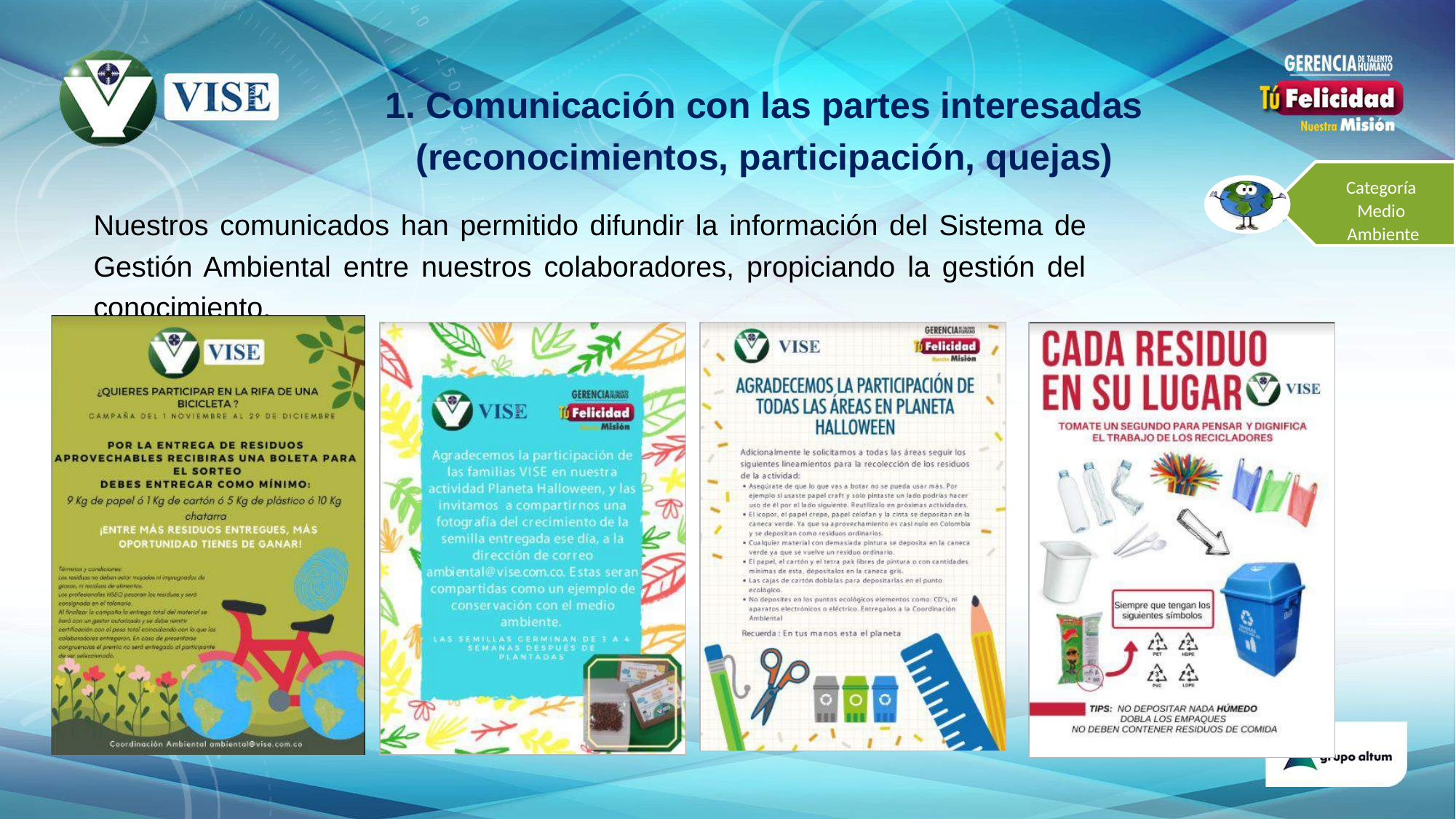

# 1. Comunicación con las partes interesadas  (reconocimientos, participación, quejas)

Categoría  Medio  Ambiente

Nuestros comunicados han permitido difundir la información del Sistema de  Gestión Ambiental entre nuestros colaboradores, propiciando la gestión del  conocimiento.